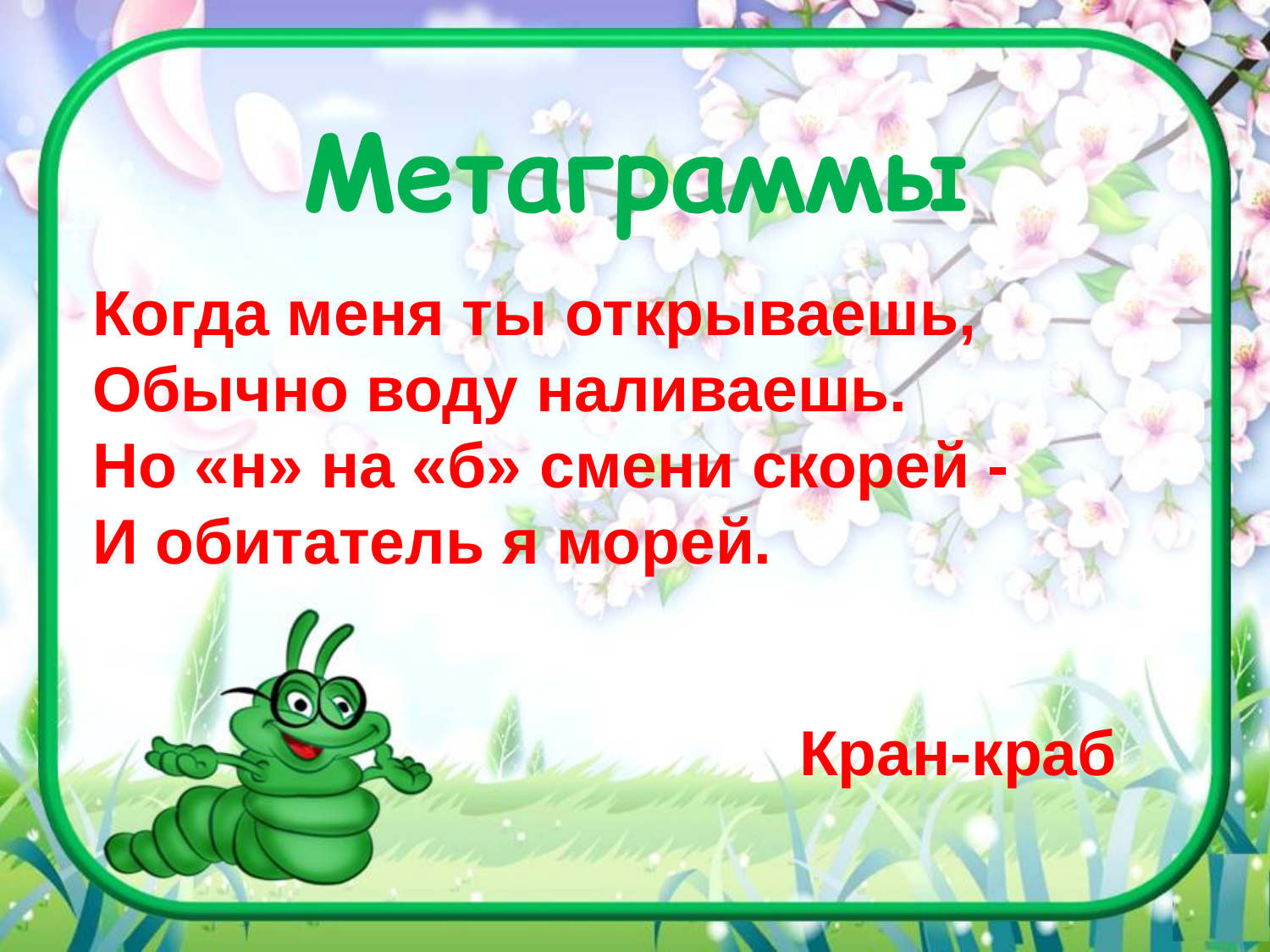

Метаграммы
.
Когда меня ты открываешь,
Обычно воду наливаешь.
Но «н» на «б» смени скорей -
И обитатель я морей.

Кран-краб